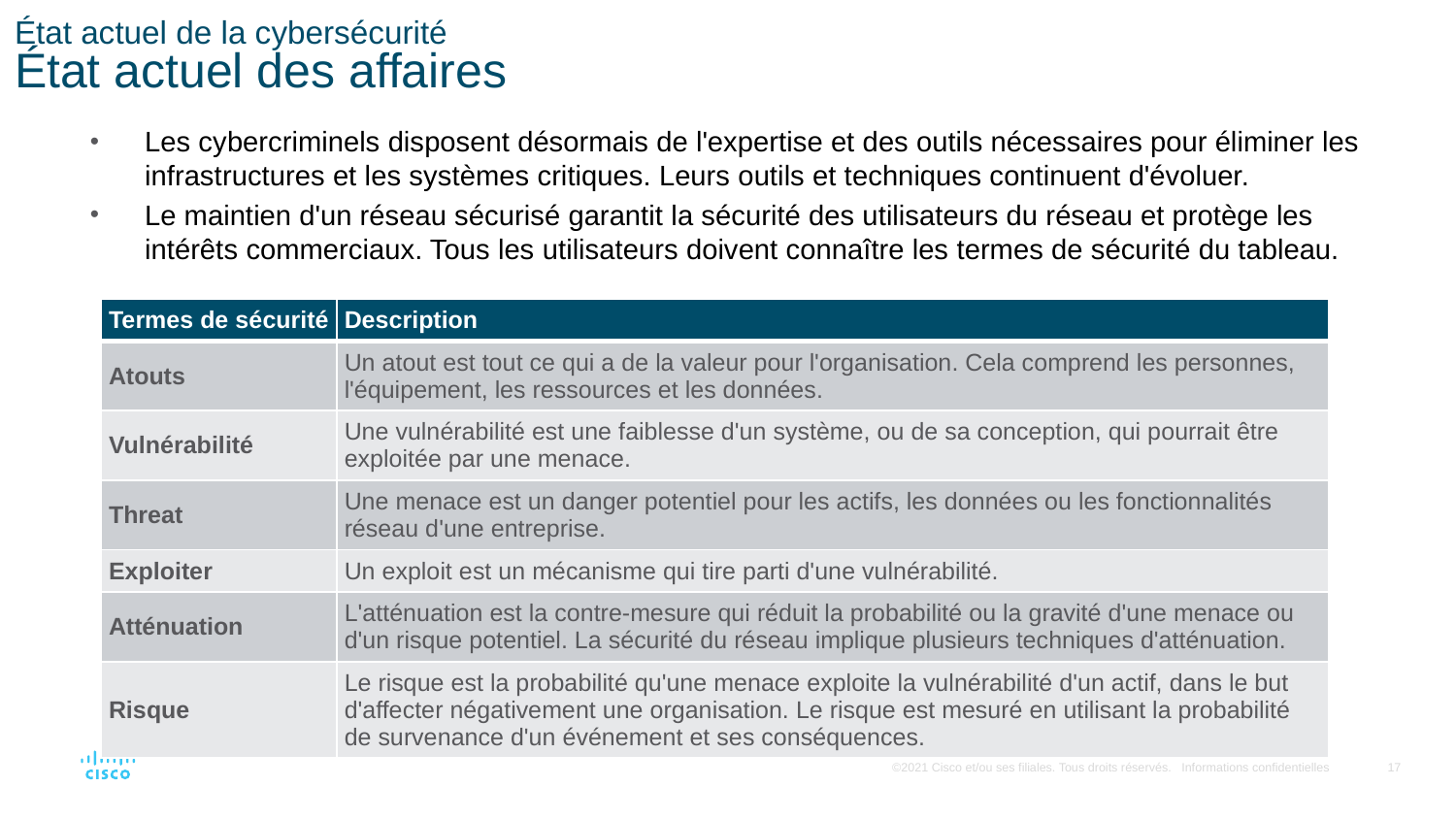

# État actuel de la cybersécurité État actuel des affaires
Les cybercriminels disposent désormais de l'expertise et des outils nécessaires pour éliminer les infrastructures et les systèmes critiques. Leurs outils et techniques continuent d'évoluer.
Le maintien d'un réseau sécurisé garantit la sécurité des utilisateurs du réseau et protège les intérêts commerciaux. Tous les utilisateurs doivent connaître les termes de sécurité du tableau.
| Termes de sécurité | Description |
| --- | --- |
| Atouts | Un atout est tout ce qui a de la valeur pour l'organisation. Cela comprend les personnes, l'équipement, les ressources et les données. |
| Vulnérabilité | Une vulnérabilité est une faiblesse d'un système, ou de sa conception, qui pourrait être exploitée par une menace. |
| Threat | Une menace est un danger potentiel pour les actifs, les données ou les fonctionnalités réseau d'une entreprise. |
| Exploiter | Un exploit est un mécanisme qui tire parti d'une vulnérabilité. |
| Atténuation | L'atténuation est la contre-mesure qui réduit la probabilité ou la gravité d'une menace ou d'un risque potentiel. La sécurité du réseau implique plusieurs techniques d'atténuation. |
| Risque | Le risque est la probabilité qu'une menace exploite la vulnérabilité d'un actif, dans le but d'affecter négativement une organisation. Le risque est mesuré en utilisant la probabilité de survenance d'un événement et ses conséquences. |